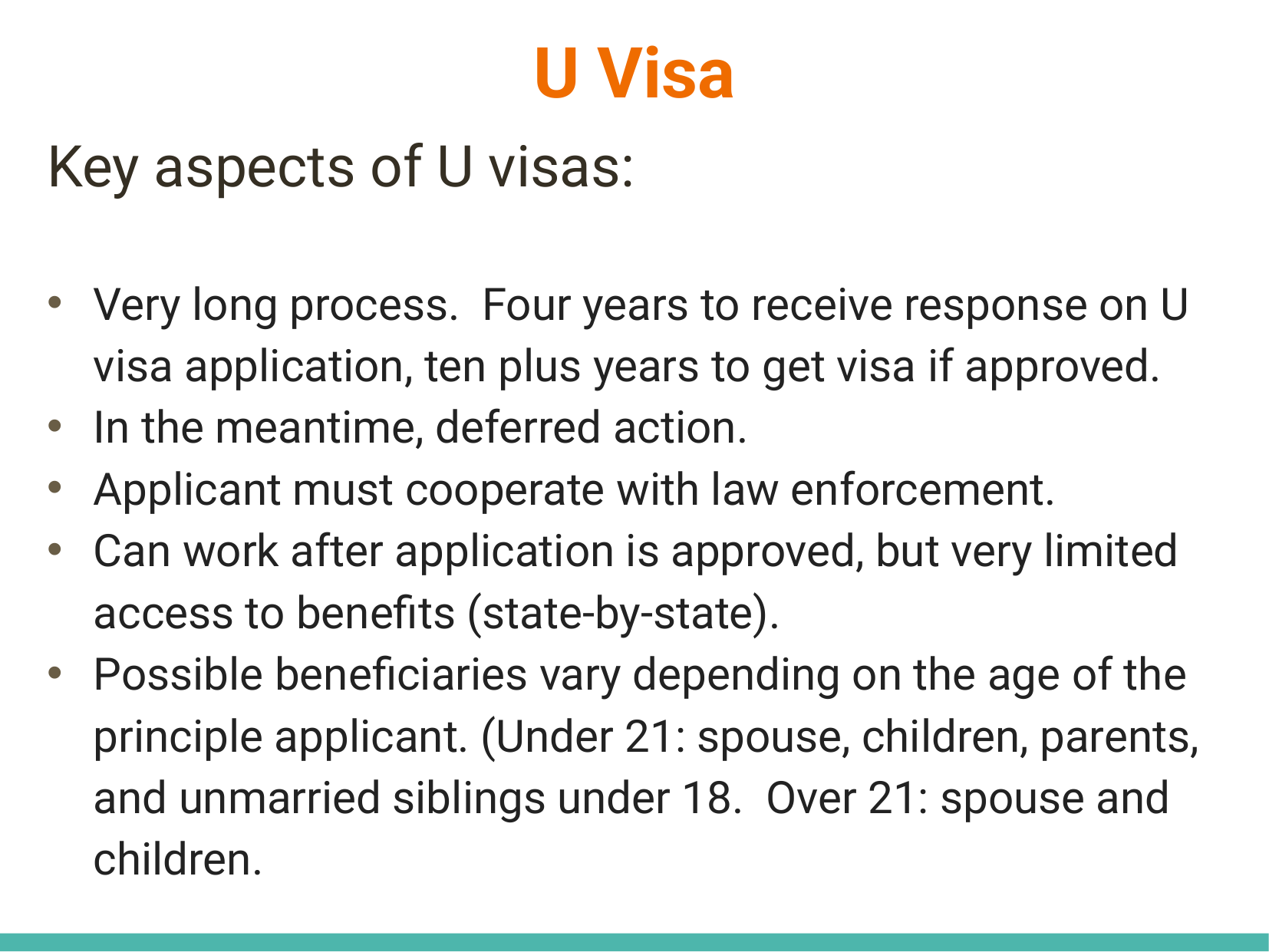

# U Visa
Key aspects of U visas:
Very long process.  Four years to receive response on U visa application, ten plus years to get visa if approved.
In the meantime, deferred action.
Applicant must cooperate with law enforcement.
Can work after application is approved, but very limited access to benefits (state-by-state).
Possible beneficiaries vary depending on the age of the principle applicant. (Under 21: spouse, children, parents, and unmarried siblings under 18.  Over 21: spouse and children.